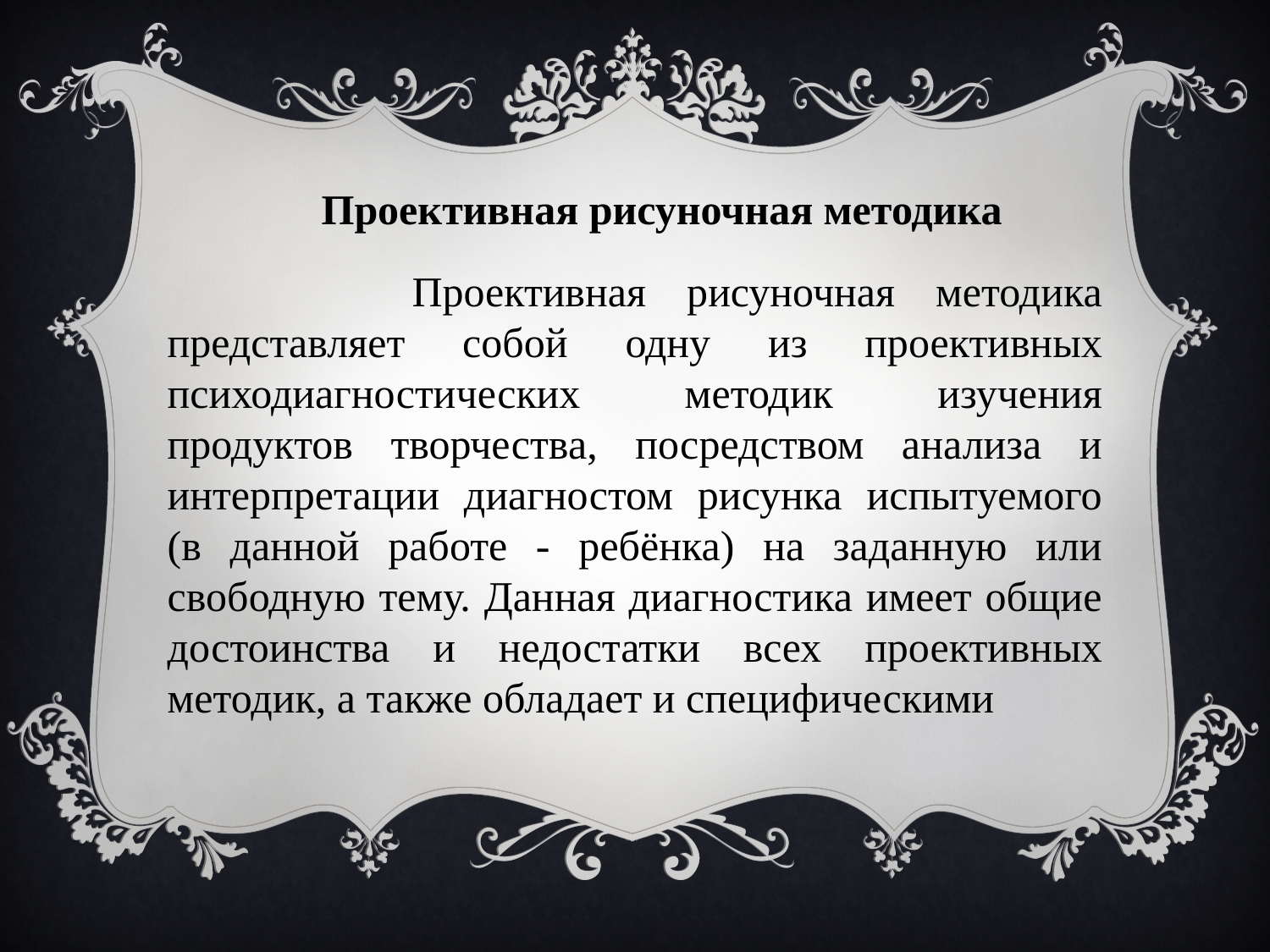

Проективная рисуночная методика
      Проективная рисуночная методика представляет собой одну из проективных психодиагностических методик изучения продуктов творчества, посредством анализа и интерпретации диагностом рисунка испытуемого (в данной работе - ребёнка) на заданную или свободную тему. Данная диагностика имеет общие достоинства и недостатки всех проективных методик, а также обладает и специфическими